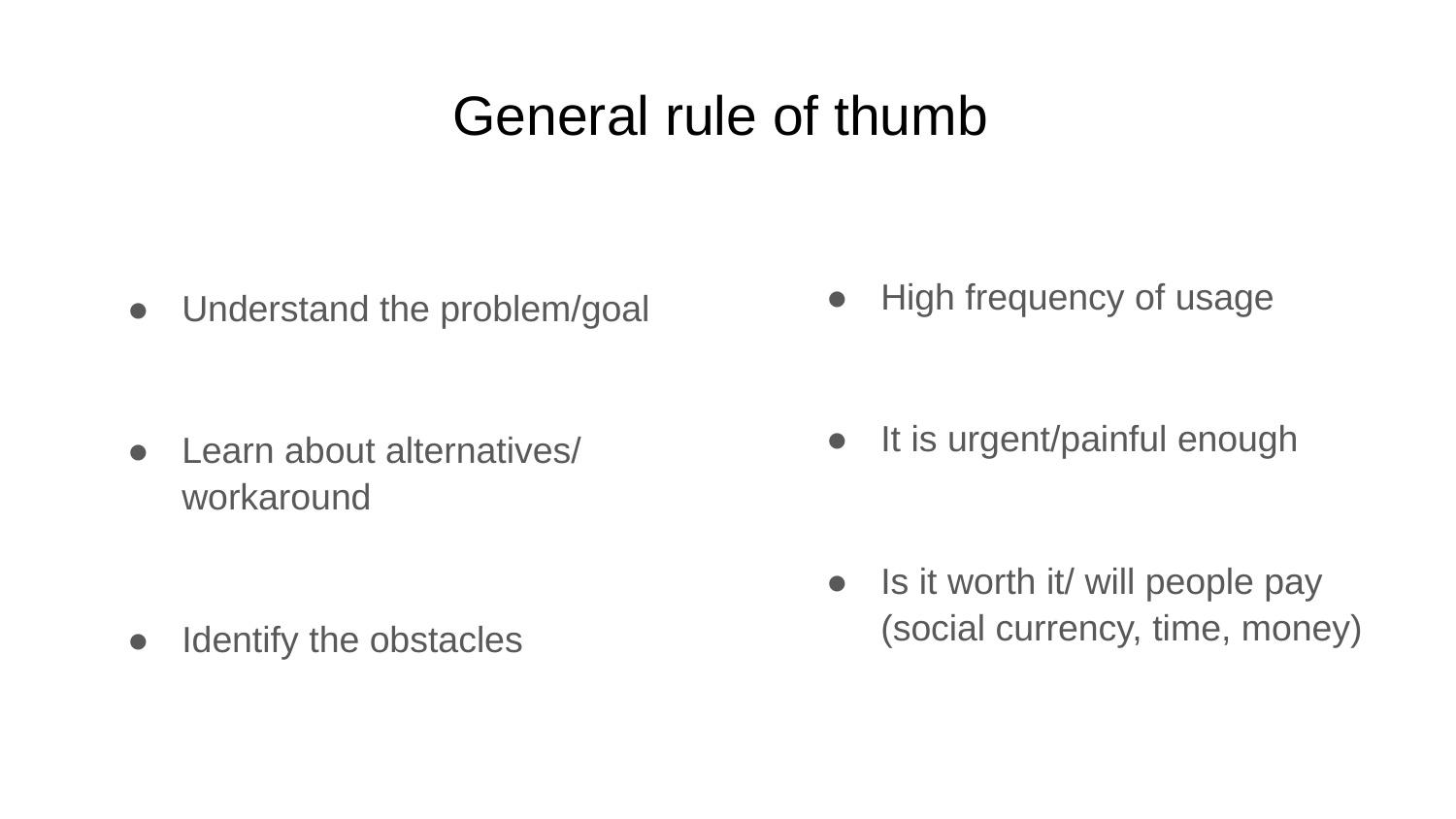

# General rule of thumb

High frequency of usage

It is urgent/painful enough

Is it worth it/ will people pay     (social currency, time, money)

Understand the problem/goal

Learn about alternatives/ workaround

Identify the obstacles